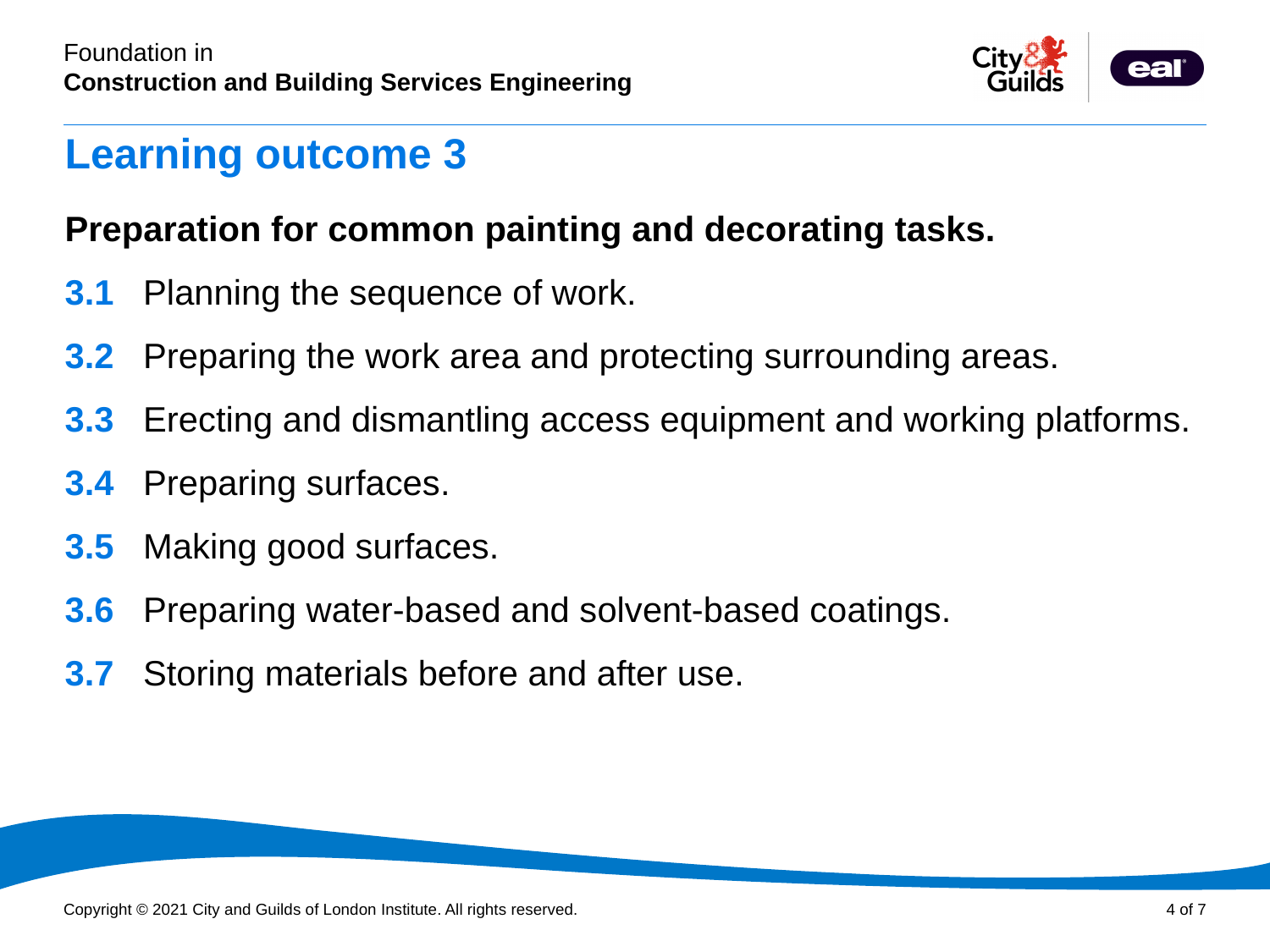

# Learning outcome 3
Preparation for common painting and decorating tasks.
3.1   Planning the sequence of work.
3.2   Preparing the work area and protecting surrounding areas.
3.3   Erecting and dismantling access equipment and working platforms.
3.4   Preparing surfaces.
3.5   Making good surfaces.
3.6   Preparing water-based and solvent-based coatings.
3.7   Storing materials before and after use.